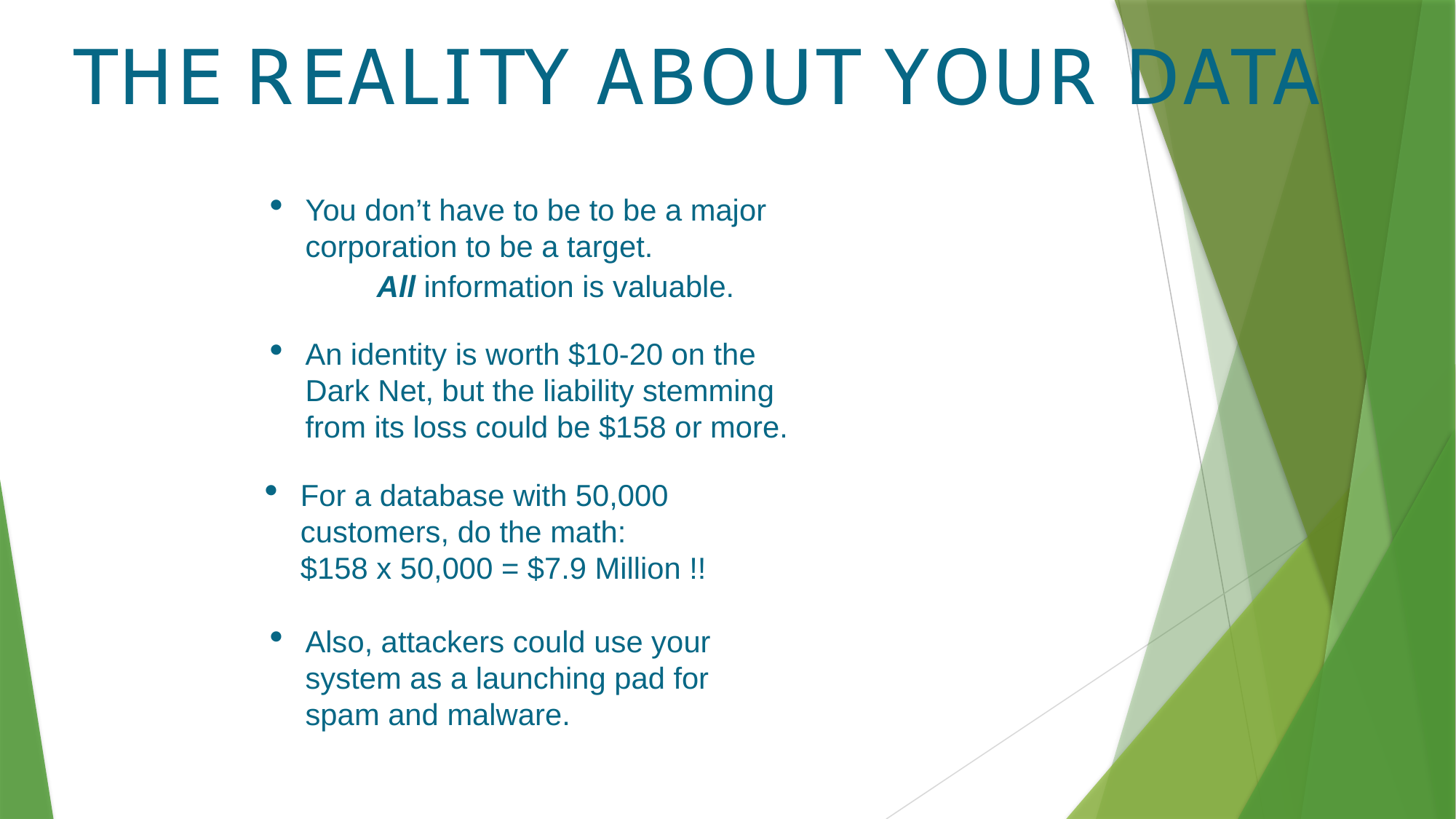

# THE REALITY ABOUT YOUR DATA
You don’t have to be to be a major corporation to be a target.
	All information is valuable.

An identity is worth $10-20 on the Dark Net, but the liability stemming from its loss could be $158 or more.

For a database with 50,000 customers, do the math:
$158 x 50,000 = $7.9 Million !!
Also, attackers could use your system as a launching pad for spam and malware.